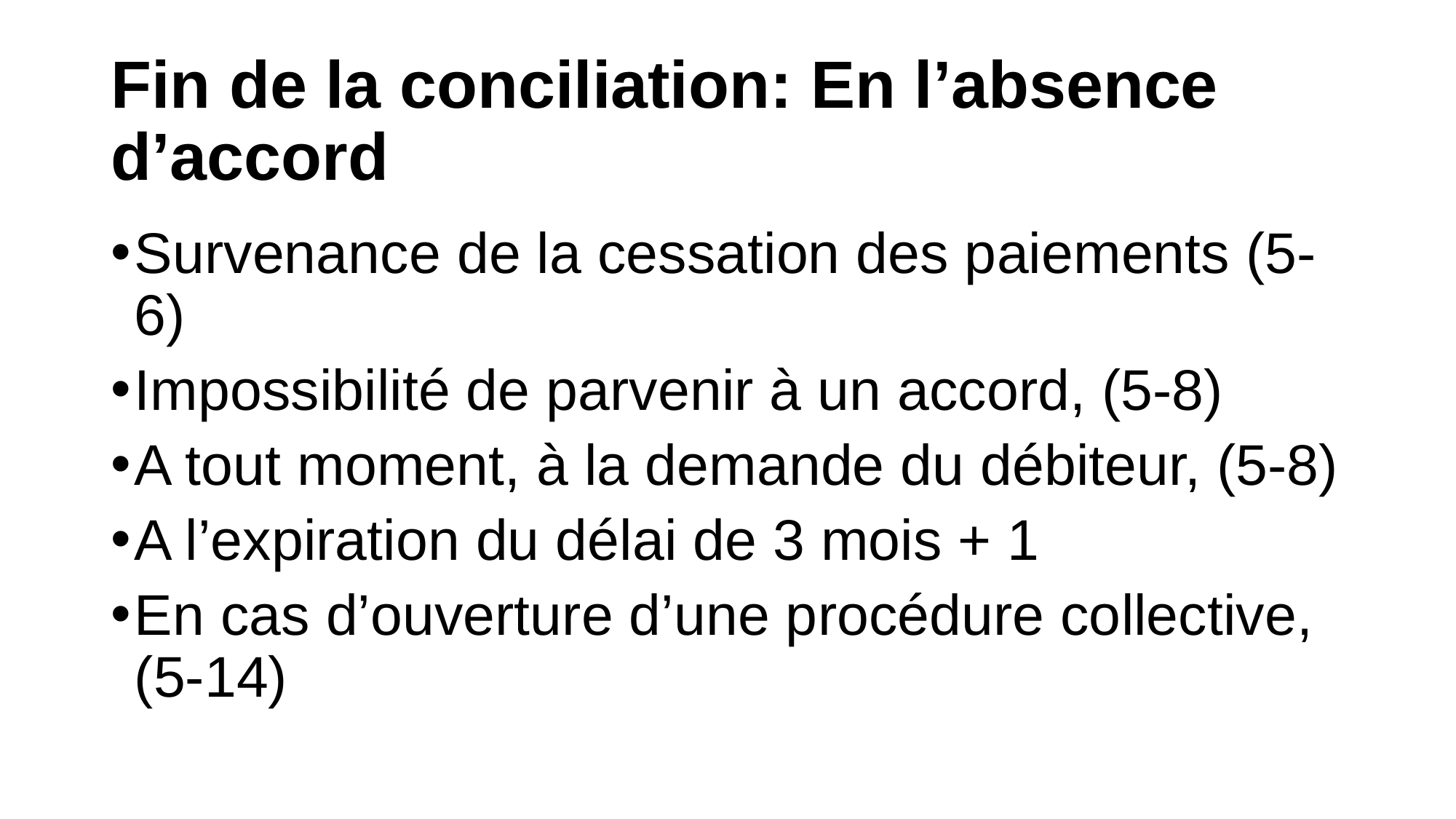

# Fin de la conciliation: En l’absence d’accord
Survenance de la cessation des paiements (5-6)
Impossibilité de parvenir à un accord, (5-8)
A tout moment, à la demande du débiteur, (5-8)
A l’expiration du délai de 3 mois + 1
En cas d’ouverture d’une procédure collective, (5-14)